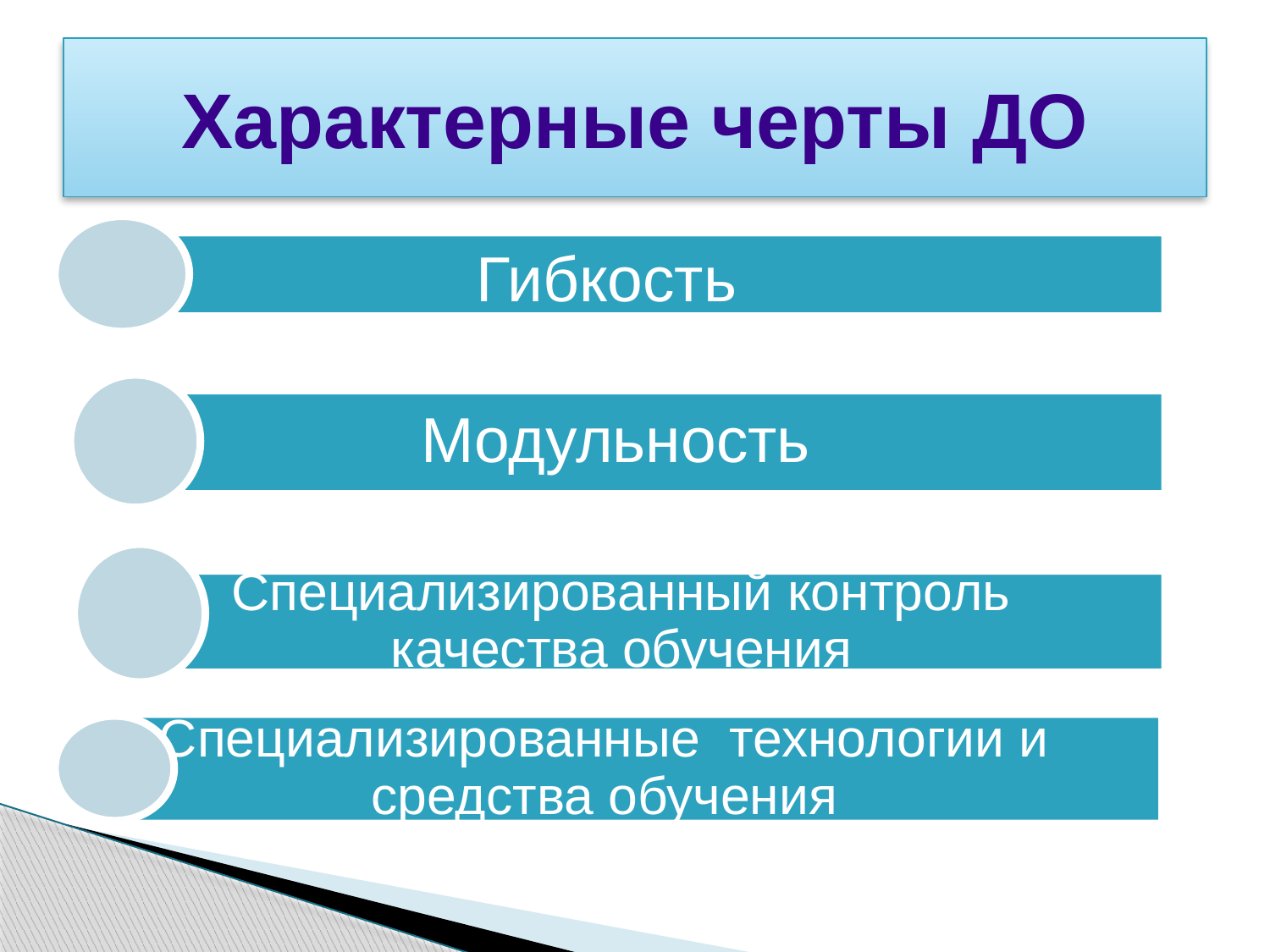

# Характерные черты ДО
Гибкость
Модульность
Специализированный контроль качества обучения
Специализированные  технологии и средства обучения